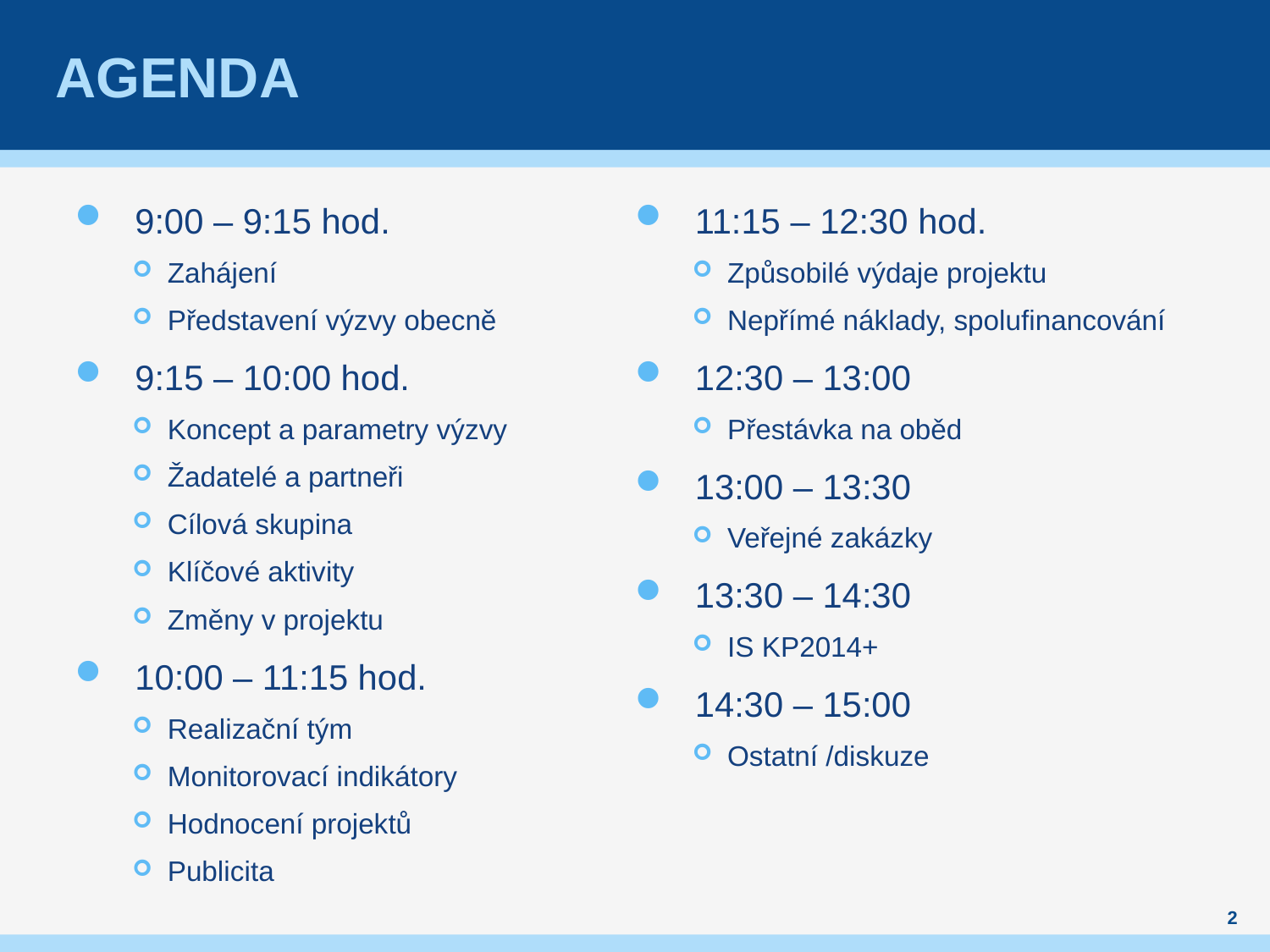

# Agenda
9:00 – 9:15 hod.
Zahájení
Představení výzvy obecně
9:15 – 10:00 hod.
Koncept a parametry výzvy
Žadatelé a partneři
Cílová skupina
Klíčové aktivity
Změny v projektu
10:00 – 11:15 hod.
Realizační tým
Monitorovací indikátory
Hodnocení projektů
Publicita
11:15 – 12:30 hod.
Způsobilé výdaje projektu
Nepřímé náklady, spolufinancování
12:30 – 13:00
Přestávka na oběd
13:00 – 13:30
Veřejné zakázky
13:30 – 14:30
IS KP2014+
14:30 – 15:00
Ostatní /diskuze

2